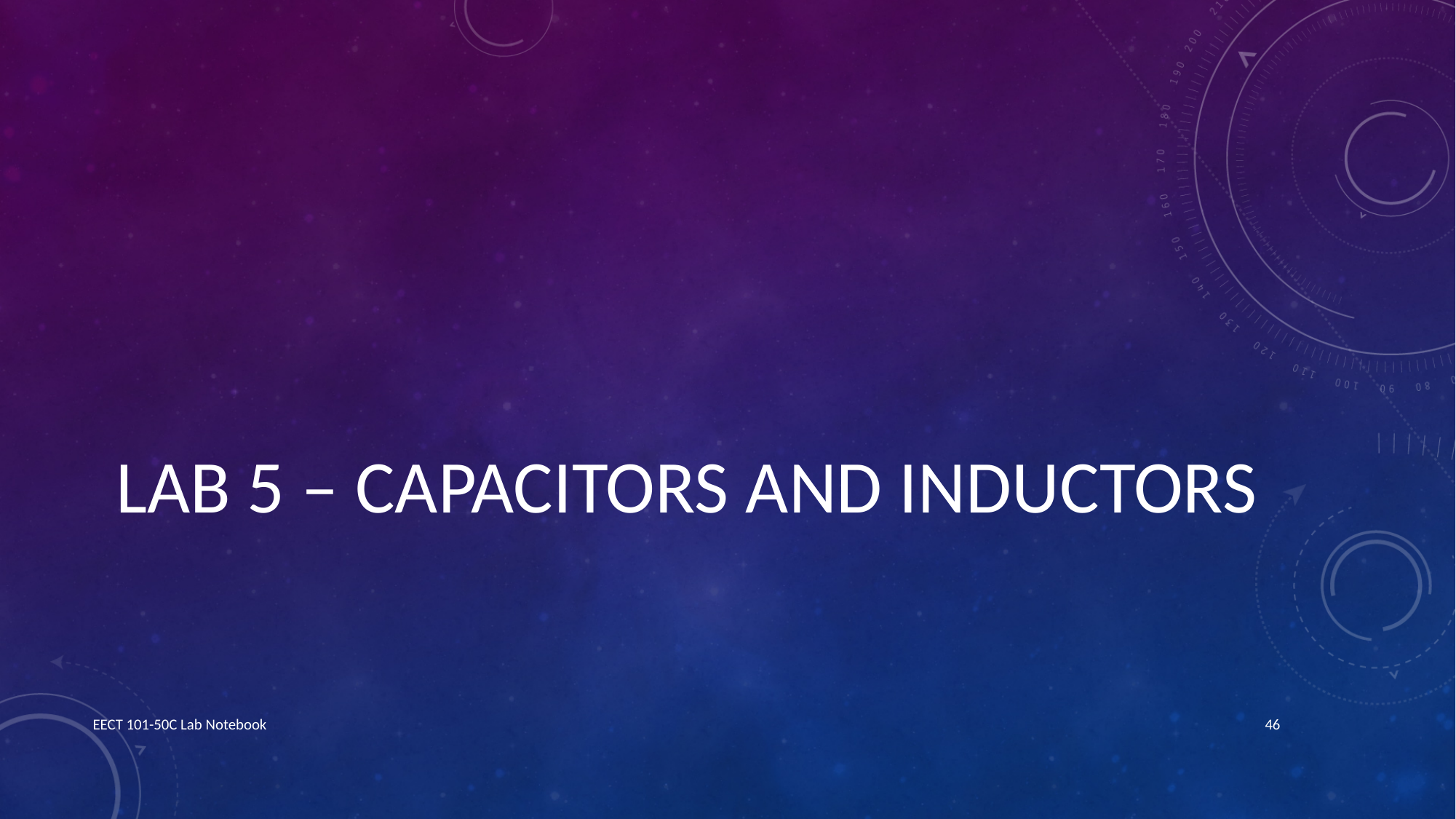

# Lab 5 – Capacitors and Inductors
EECT 101-50C Lab Notebook
46